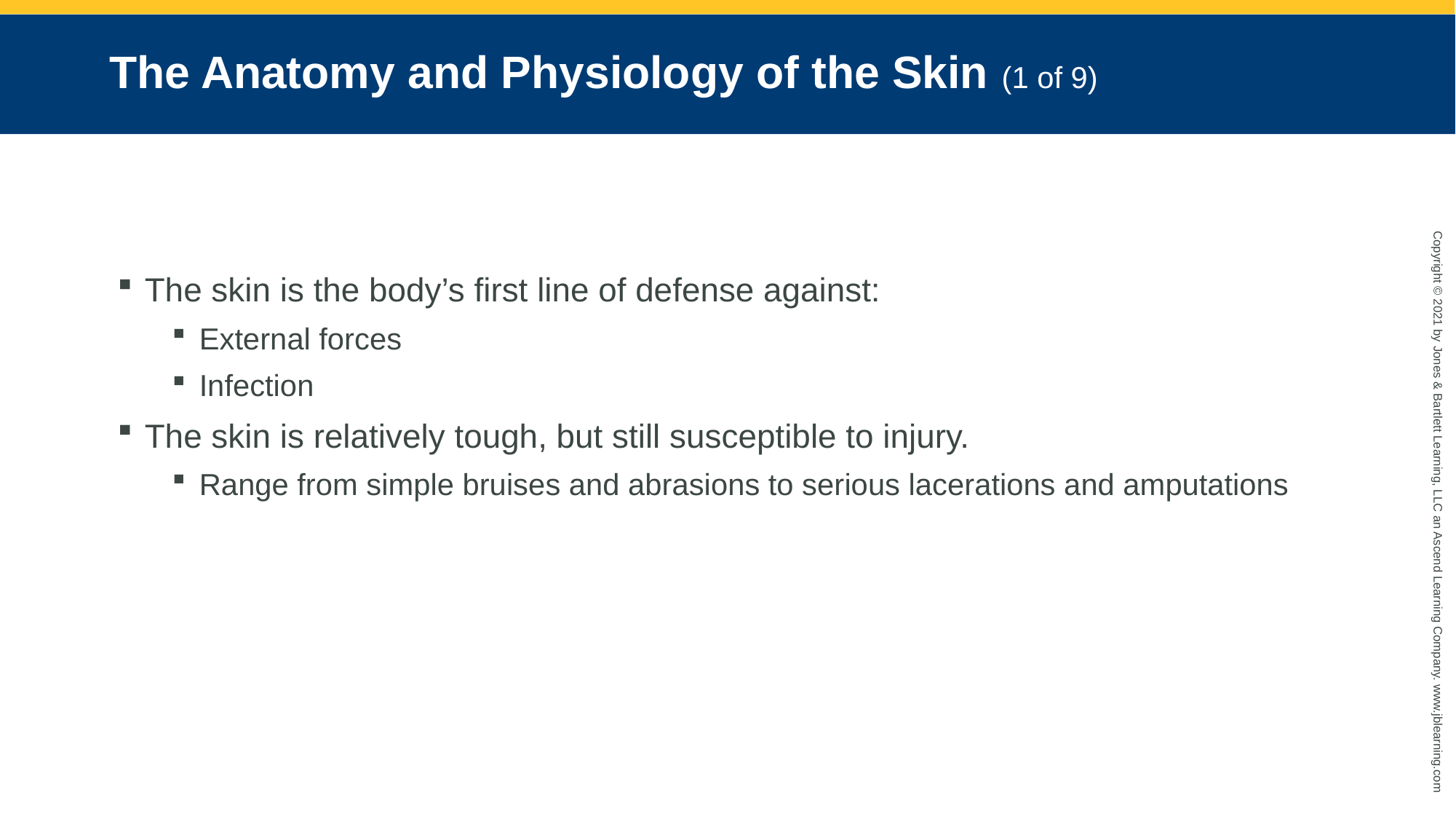

# The Anatomy and Physiology of the Skin (1 of 9)
The skin is the body’s first line of defense against:
External forces
Infection
The skin is relatively tough, but still susceptible to injury.
Range from simple bruises and abrasions to serious lacerations and amputations